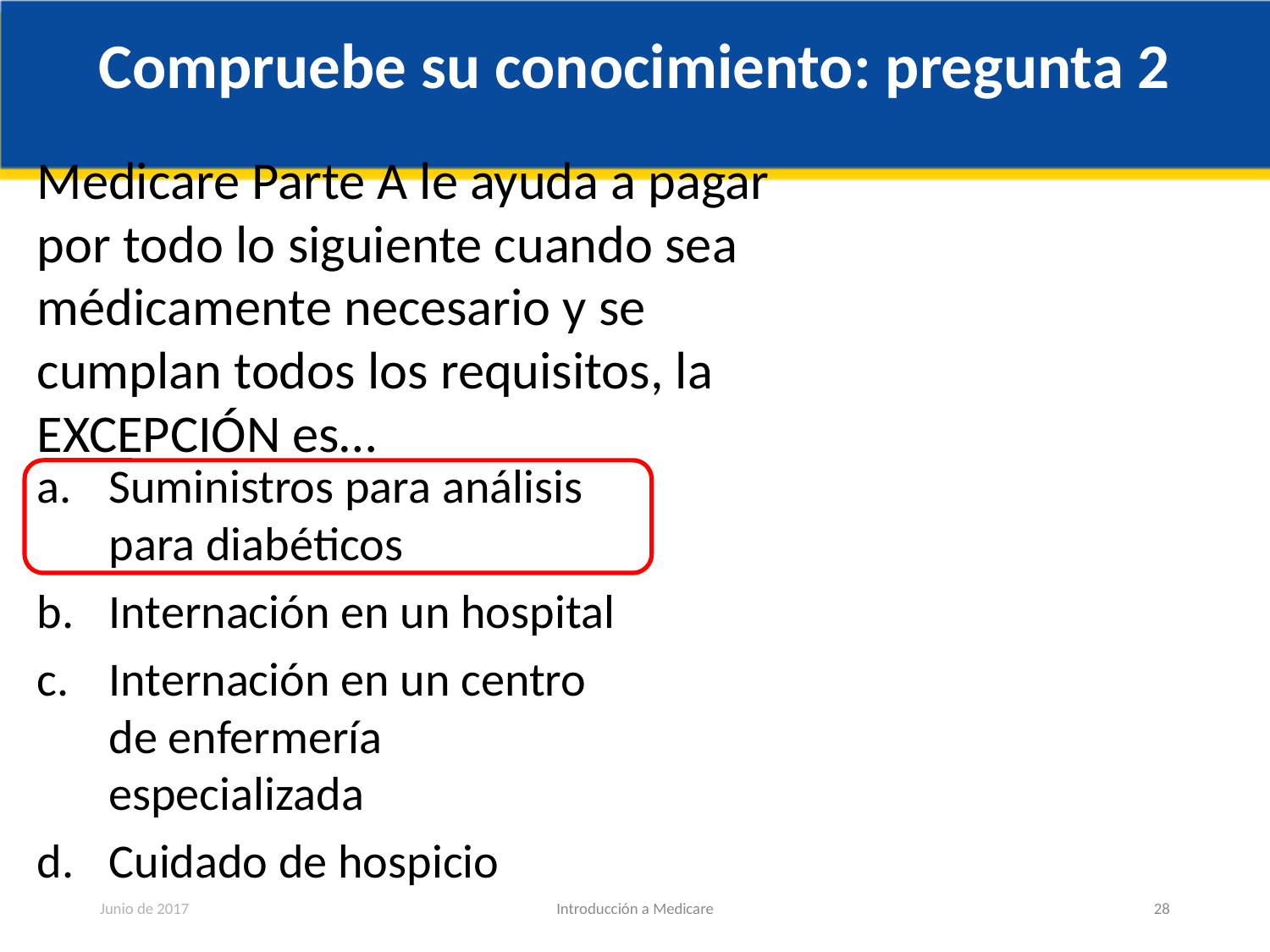

# Compruebe su conocimiento: pregunta 2
Medicare Parte A le ayuda a pagar por todo lo siguiente cuando sea médicamente necesario y se cumplan todos los requisitos, la EXCEPCIÓN es…
Suministros para análisis para diabéticos
Internación en un hospital
Internación en un centro de enfermería especializada
Cuidado de hospicio

Junio de 2017
Introducción a Medicare
28